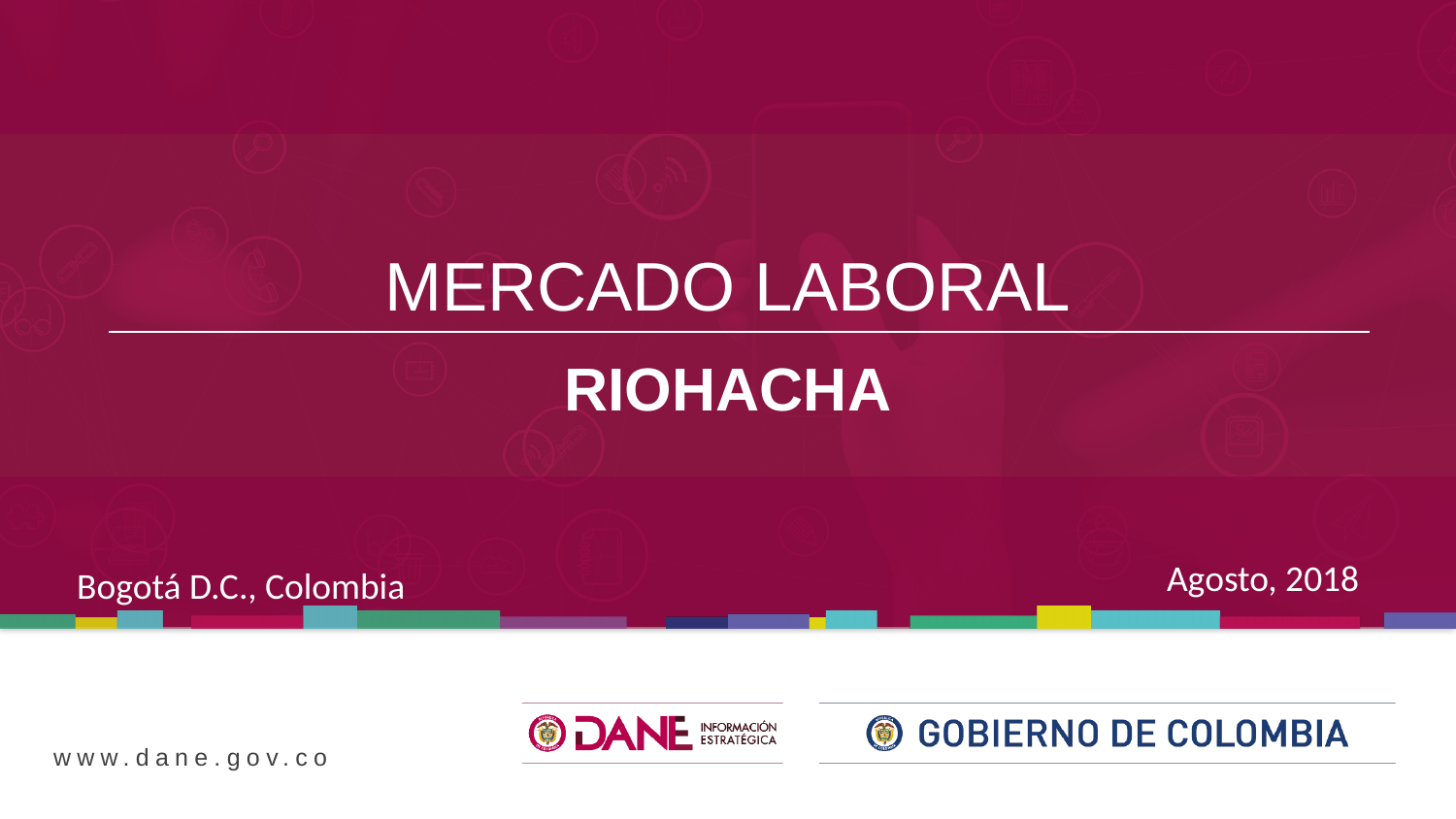

MERCADO LABORAL
RIOHACHA
Bogotá D.C., Colombia
Agosto, 2018